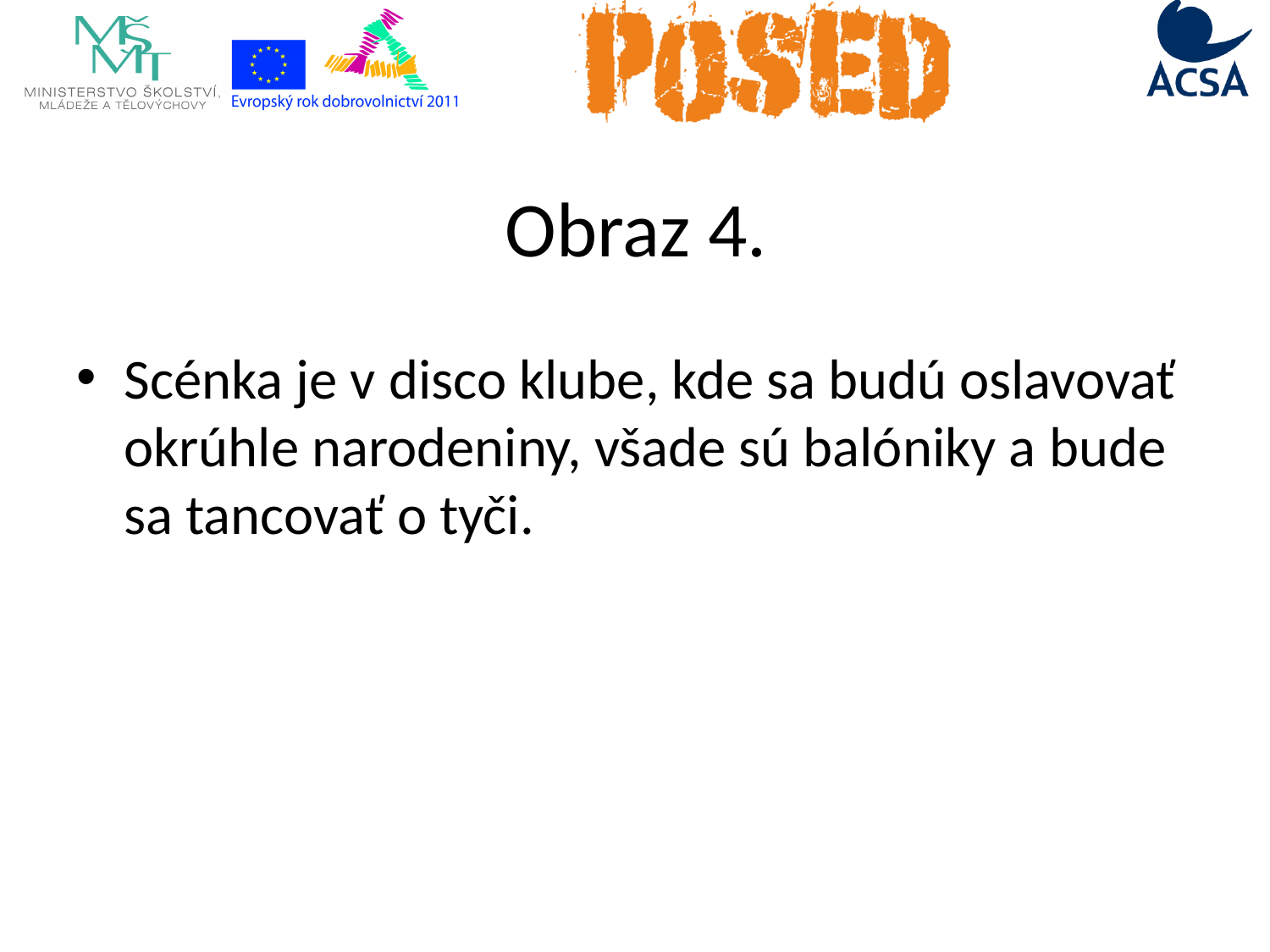

# Obraz 4.
Scénka je v disco klube, kde sa budú oslavovať okrúhle narodeniny, všade sú balóniky a bude sa tancovať o tyči.